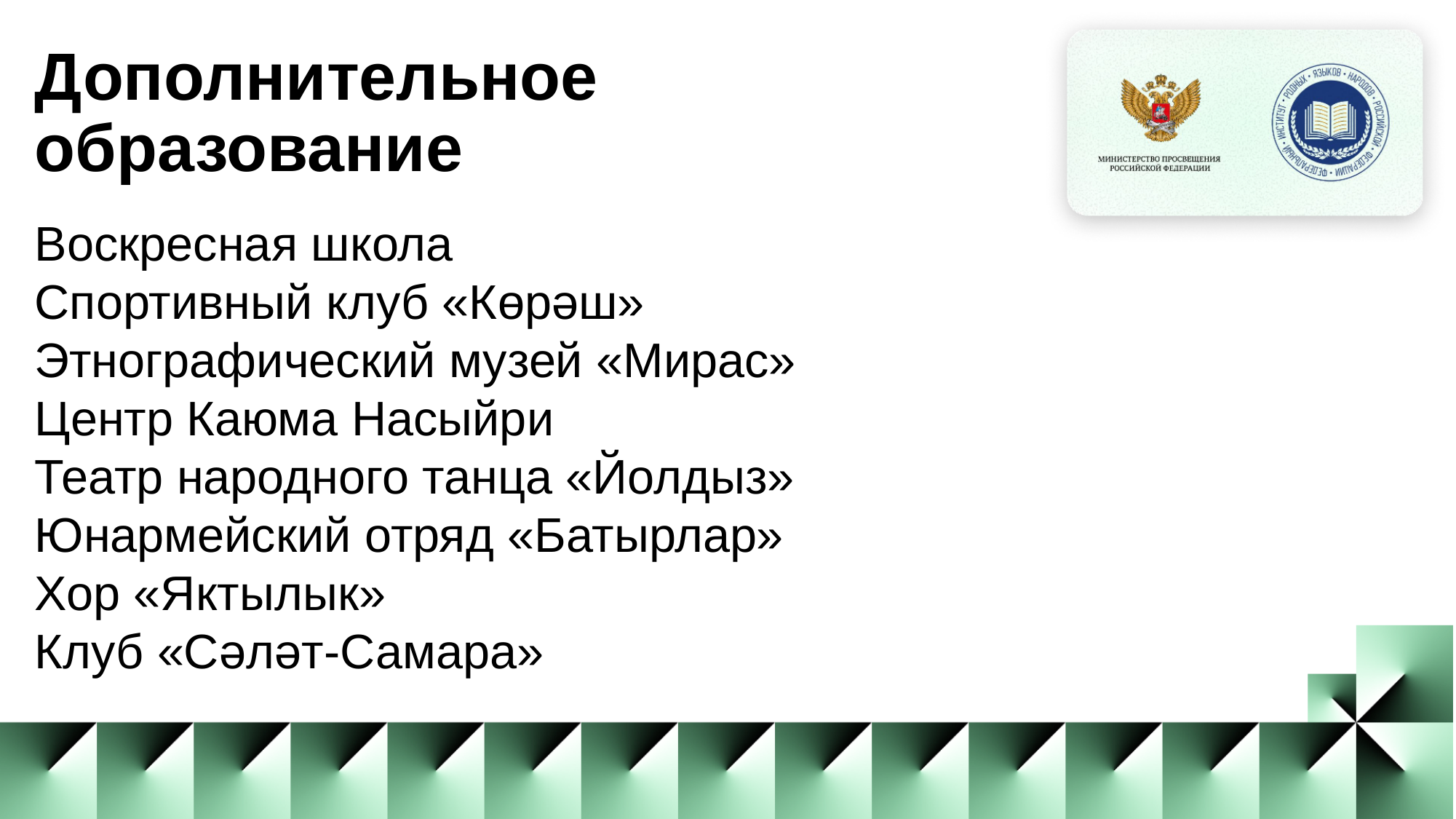

Дополнительное образование
Воскресная школа
Спортивный клуб «Көрәш»
Этнографический музей «Мирас»
Центр Каюма Насыйри
Театр народного танца «Йолдыз»
Юнармейский отряд «Батырлар»
Хор «Яктылык»
Клуб «Сәләт-Самара»